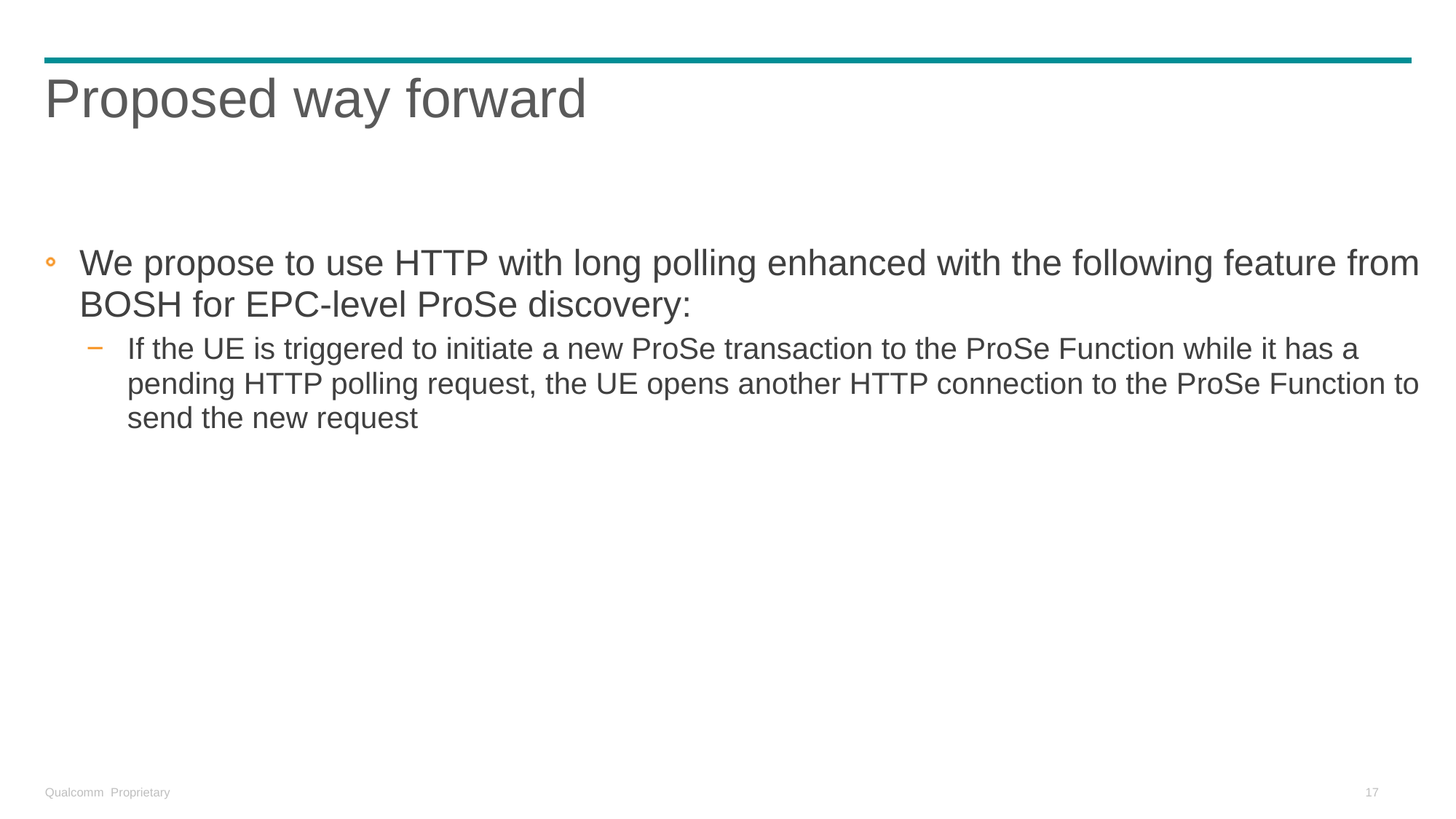

# Proposed way forward

We propose to use HTTP with long polling enhanced with the following feature from BOSH for EPC-level ProSe discovery:
If the UE is triggered to initiate a new ProSe transaction to the ProSe Function while it has a pending HTTP polling request, the UE opens another HTTP connection to the ProSe Function to send the new request